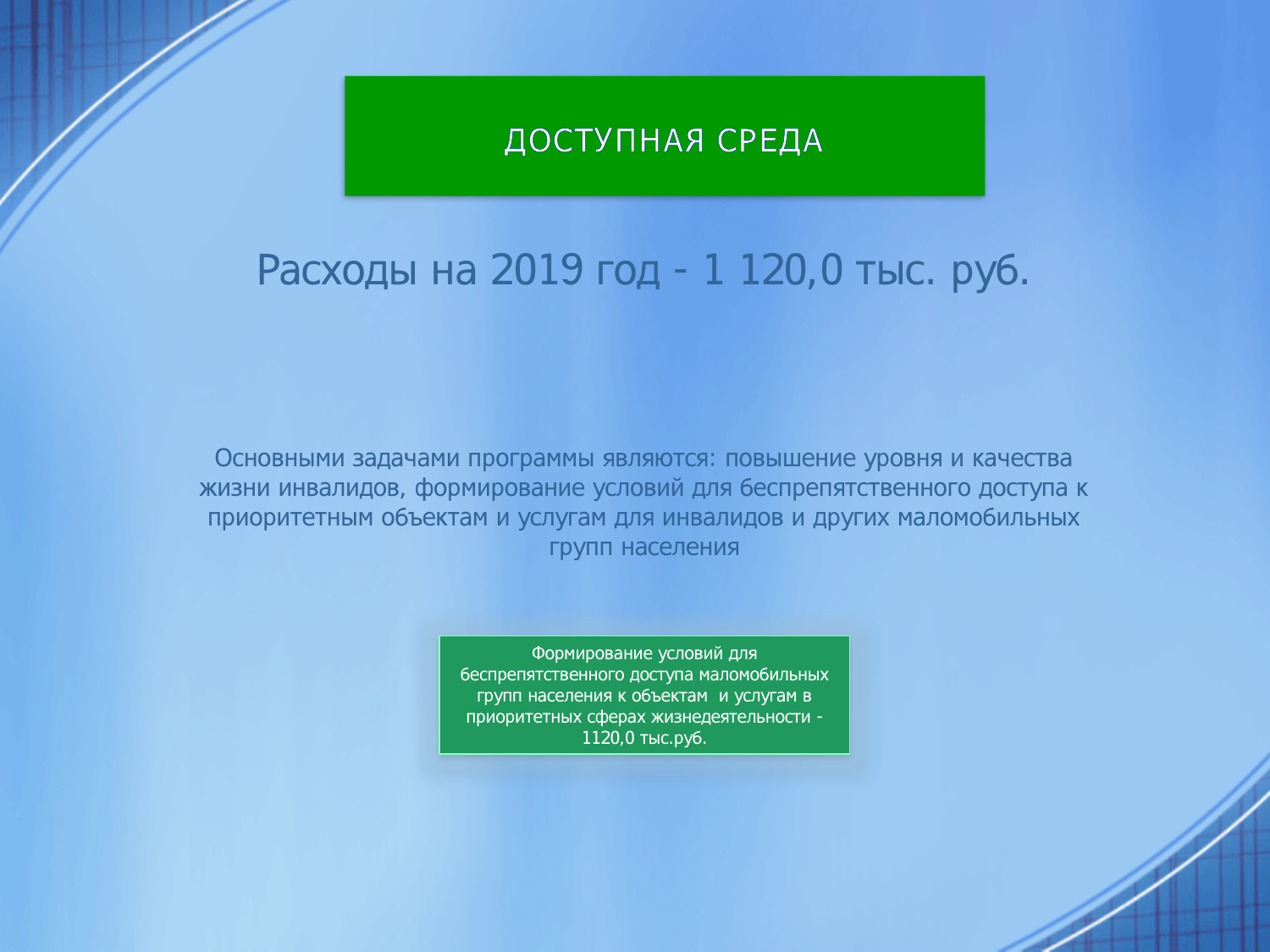

ДОСТУПНАЯ СРЕДА
Расходы на 2019 год - 1 120,0 тыс. руб.
Основными задачами программы являются: повышение уровня и качества жизни инвалидов, формирование условий для беспрепятственного доступа к приоритетным объектам и услугам для инвалидов и других маломобильных групп населения
Формирование условий для беспрепятственного доступа маломобильных групп населения к объектам  и услугам в приоритетных сферах жизнедеятельности - 1120,0 тыс.руб.